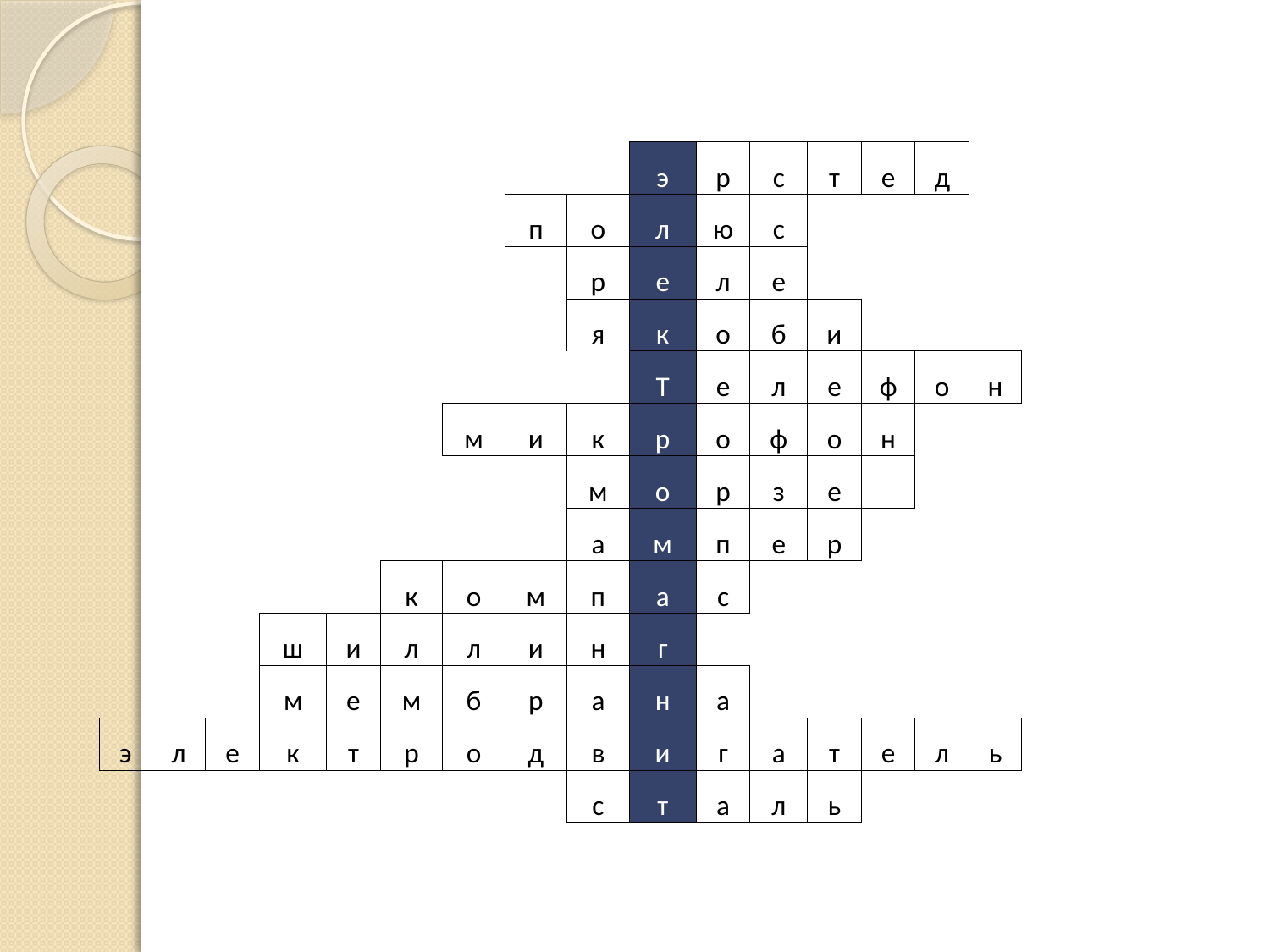

|  |  |  |  |  |  |  |  |  |  |  |  |  |  |  |  |
| --- | --- | --- | --- | --- | --- | --- | --- | --- | --- | --- | --- | --- | --- | --- | --- |
|  |  |  |  |  |  |  |  |  | э | р | с | т | е | д |  |
|  |  |  |  |  |  |  | п | о | л | ю | с |  |  |  |  |
|  |  |  |  |  |  |  |  | р | е | л | е |  |  |  |  |
|  |  |  |  |  |  |  |  | я | к | о | б | и |  |  |  |
|  |  |  |  |  |  |  |  |  | Т | е | л | е | ф | о | н |
|  |  |  |  |  |  | м | и | к | р | о | ф | о | н |  |  |
|  |  |  |  |  |  |  |  | м | о | р | з | е |  |  |  |
|  |  |  |  |  |  |  |  | а | м | п | е | р |  |  |  |
|  |  |  |  |  | к | о | м | п | а | с |  |  |  |  |  |
|  |  |  | ш | и | л | л | и | н | г |  |  |  |  |  |  |
|  |  |  | м | е | м | б | р | а | н | а |  |  |  |  |  |
| э | л | е | к | т | р | о | д | в | и | г | а | т | е | л | ь |
|  |  |  |  |  |  |  |  | с | т | а | л | ь |  |  |  |